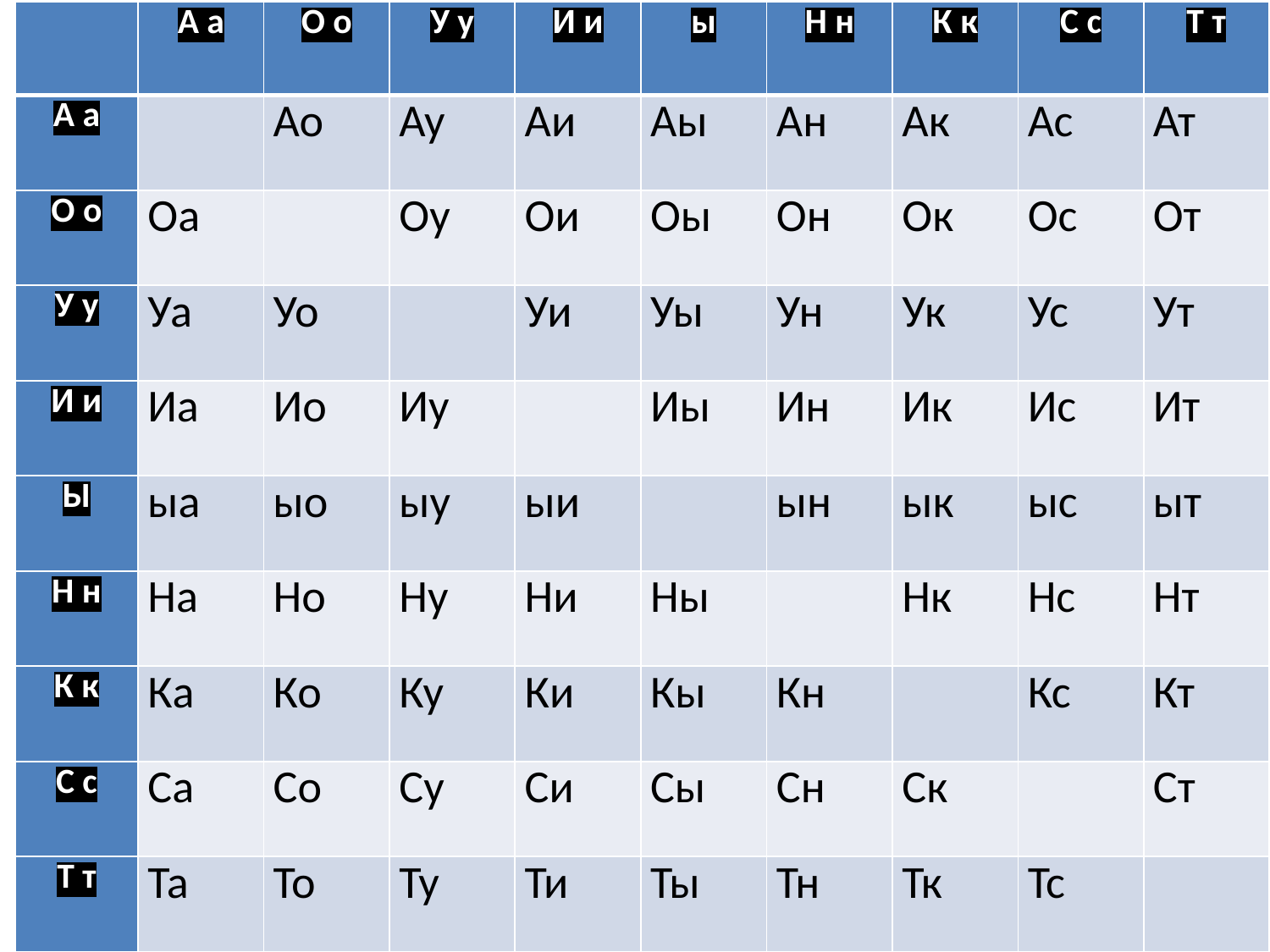

|  | А а | О о | У у | И и | ы | Н н | К к | С с | Т т |
| --- | --- | --- | --- | --- | --- | --- | --- | --- | --- |
| А а |  | Ао | Ау | Аи | Аы | Ан | Ак | Ас | Ат |
| О о | Оа |  | Оу | Ои | Оы | Он | Ок | Ос | От |
| У у | Уа | Уо |  | Уи | Уы | Ун | Ук | Ус | Ут |
| И и | Иа | Ио | Иу |  | Иы | Ин | Ик | Ис | Ит |
| Ы | ыа | ыо | ыу | ыи |  | ын | ык | ыс | ыт |
| Н н | На | Но | Ну | Ни | Ны |  | Нк | Нс | Нт |
| К к | Ка | Ко | Ку | Ки | Кы | Кн |  | Кс | Кт |
| С с | Са | Со | Су | Си | Сы | Сн | Ск |  | Ст |
| Т т | Та | То | Ту | Ти | Ты | Тн | Тк | Тс |  |
#